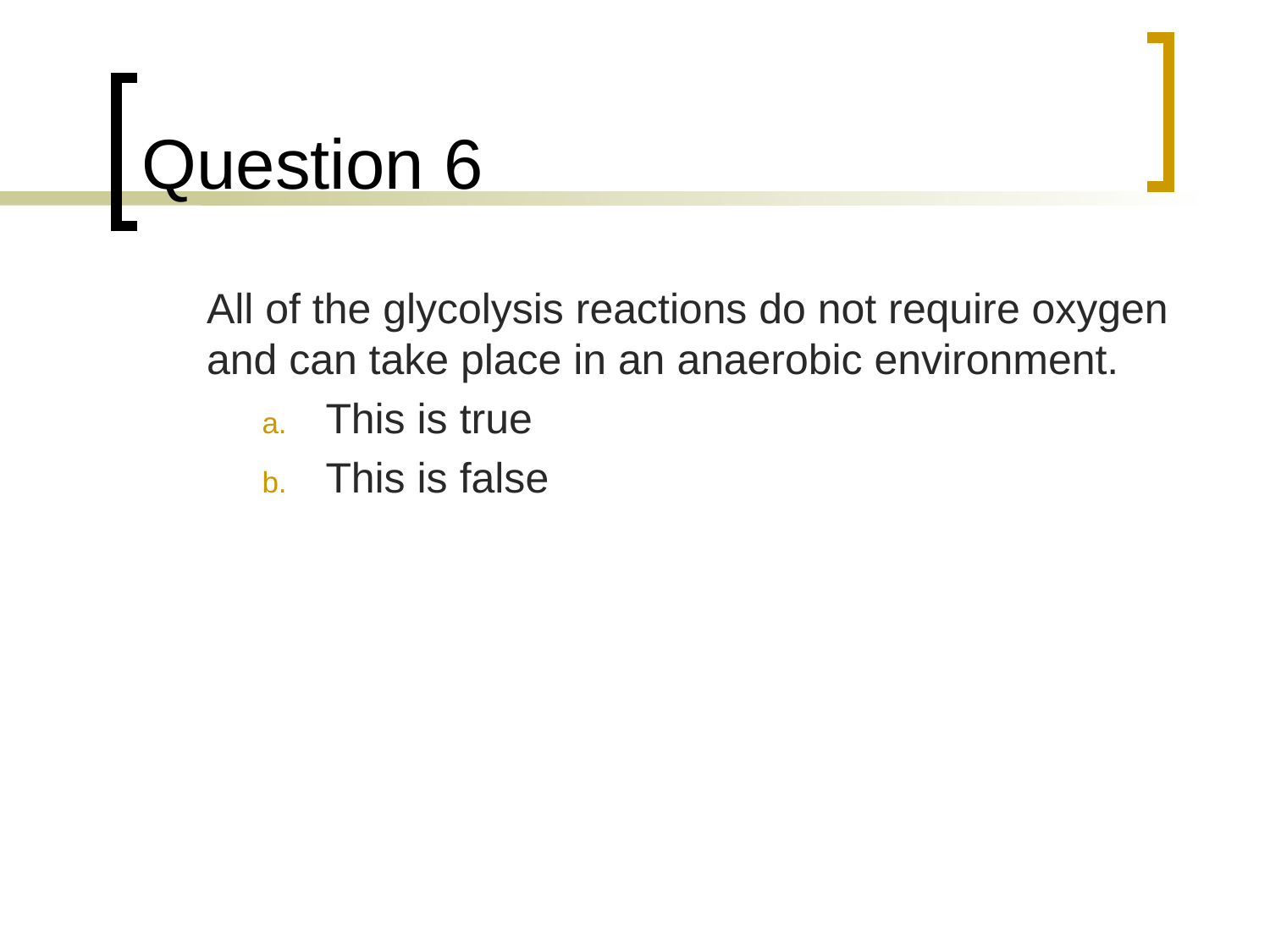

# Question 6
	All of the glycolysis reactions do not require oxygen and can take place in an anaerobic environment.
This is true
This is false